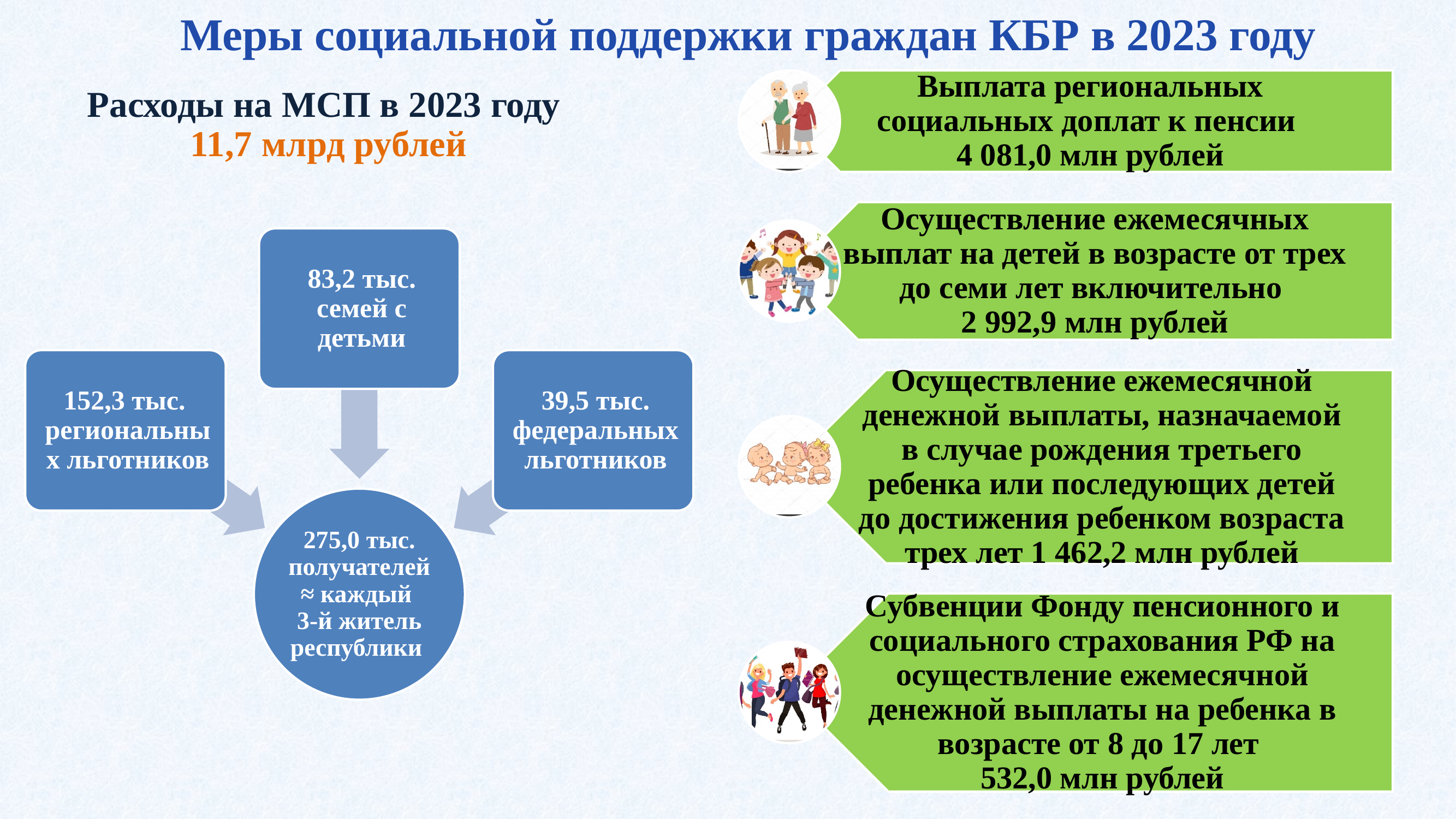

Меры социальной поддержки граждан КБР в 2023 году
Выплата региональных социальных доплат к пенсии
4 081,0 млн рублей
Осуществление ежемесячных выплат на детей в возрасте от трех до семи лет включительно
2 992,9 млн рублей
Осуществление ежемесячной денежной выплаты, назначаемой в случае рождения третьего ребенка или последующих детей до достижения ребенком возраста трех лет 1 462,2 млн рублей
Субвенции Фонду пенсионного и социального страхования РФ на осуществление ежемесячной денежной выплаты на ребенка в возрасте от 8 до 17 лет
532,0 млн рублей
Расходы на МСП в 2023 году
11,7 млрд рублей
275,0 тыс. получателей ≈ каждый
3-й житель республики
152,3 тыс.
региональных льготников
83,2 тыс. семей с детьми
39,5 тыс. федеральных льготников